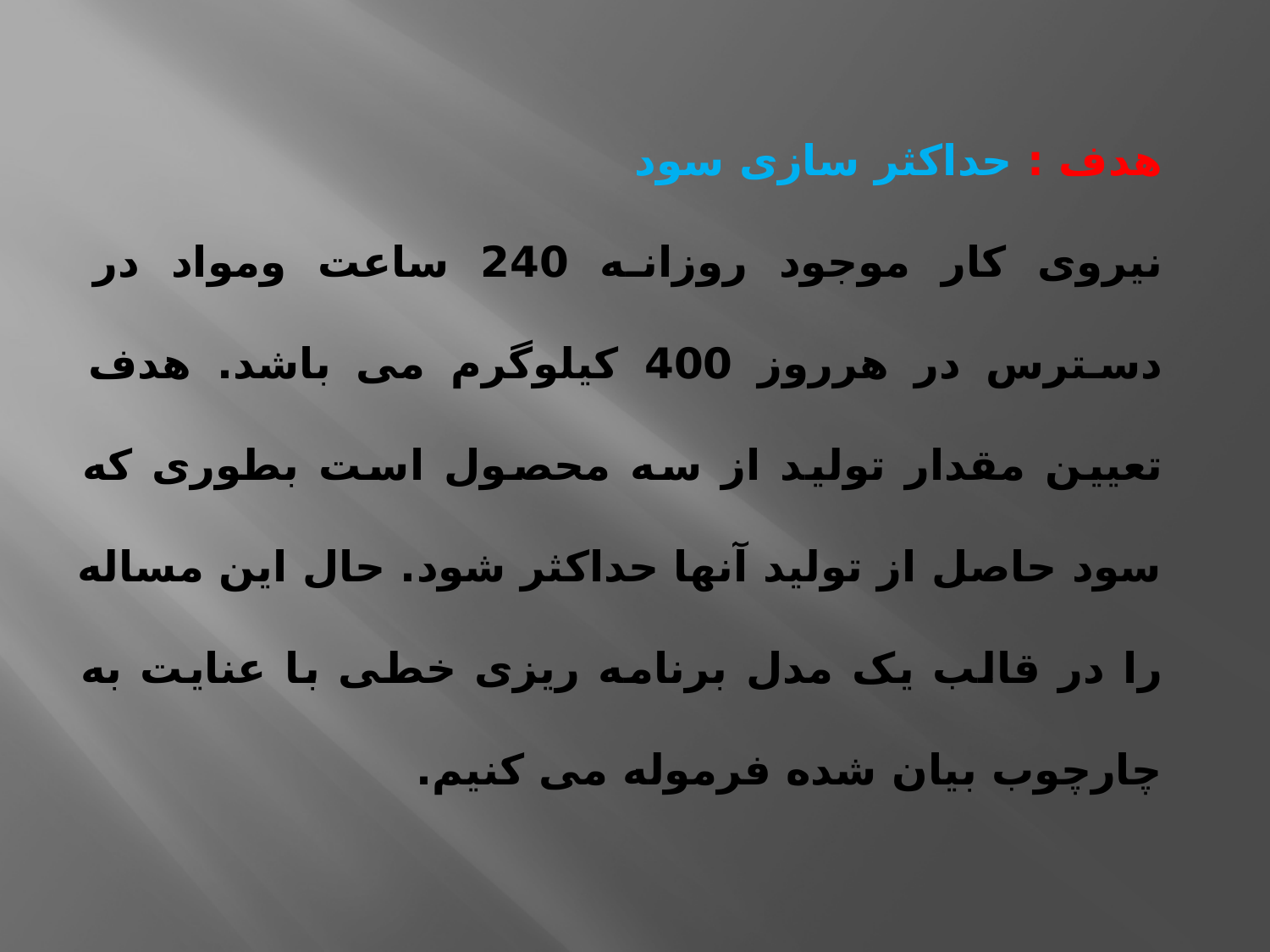

هدف : حداکثر سازی سود
نیروی کار موجود روزانه 240 ساعت ومواد در دسترس در هرروز 400 کیلوگرم می باشد. هدف تعیین مقدار تولید از سه محصول است بطوری که سود حاصل از تولید آنها حداکثر شود. حال این مساله را در قالب یک مدل برنامه ریزی خطی با عنایت به چارچوب بیان شده فرموله می کنیم.